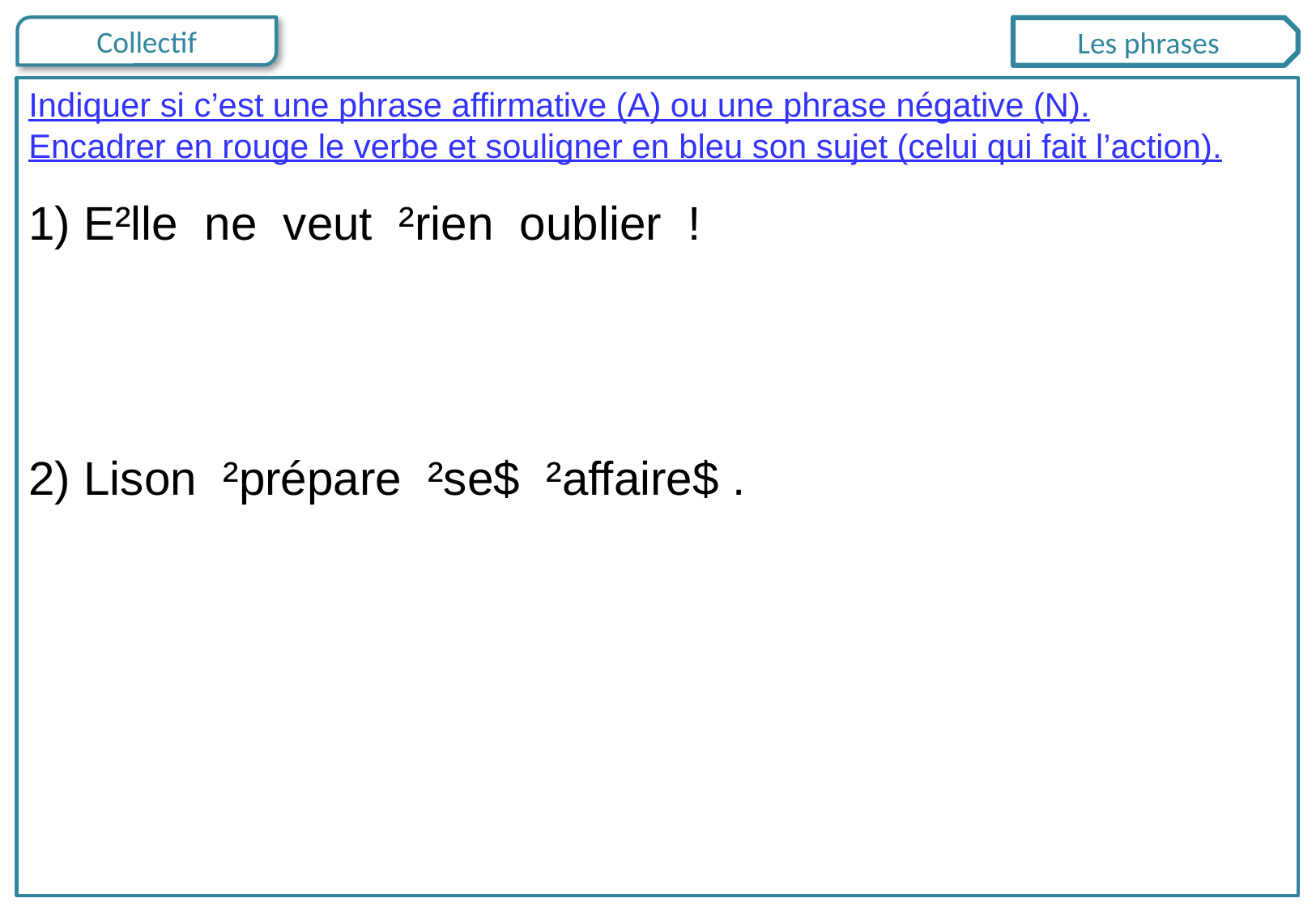

Les phrases
Indiquer si c’est une phrase affirmative (A) ou une phrase négative (N).
Encadrer en rouge le verbe et souligner en bleu son sujet (celui qui fait l’action).
1) E²lle  ne  veut  ²rien  oublier  !

2) Lison  ²prépare  ²se$  ²affaire$ .